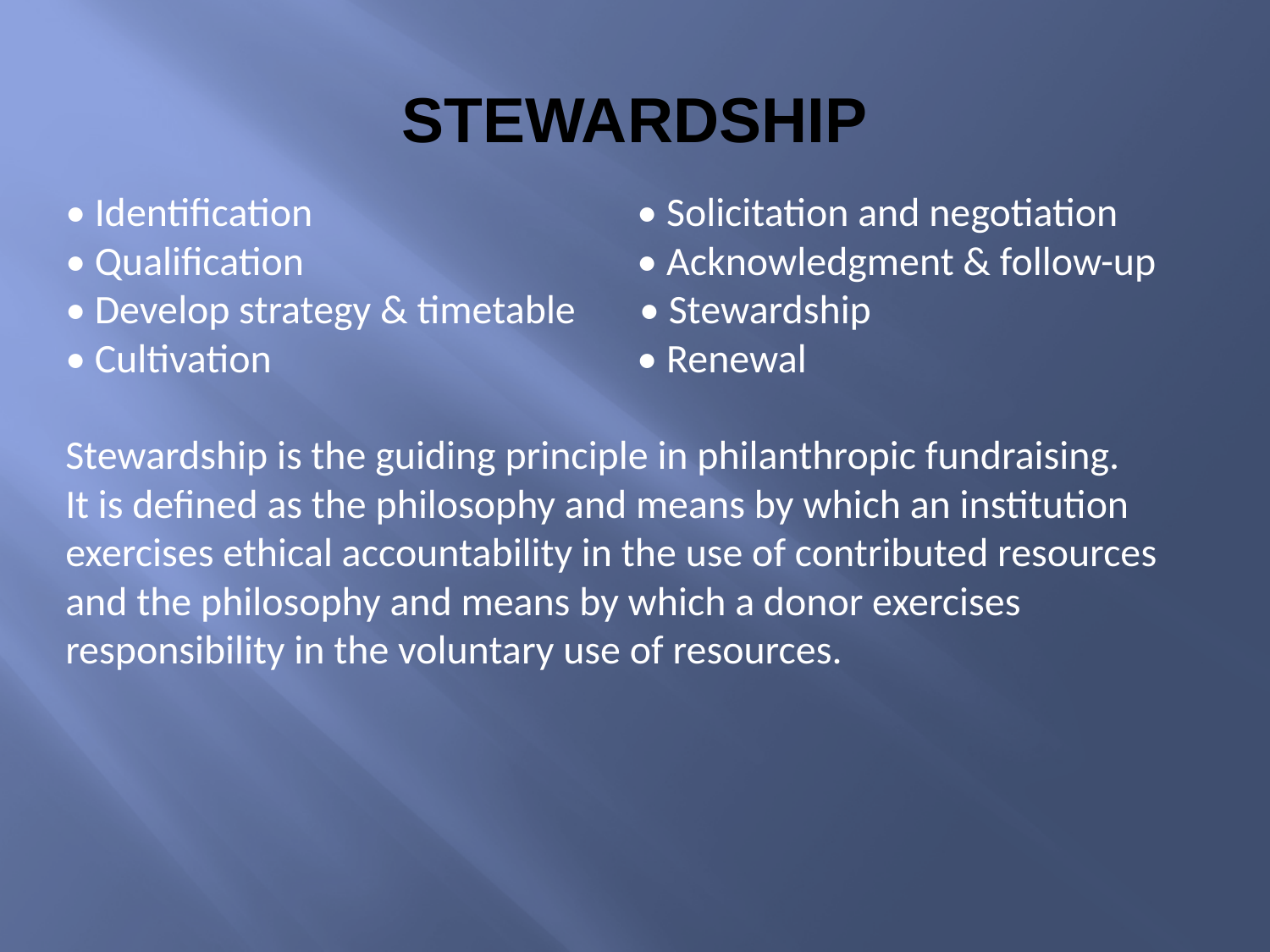

# STEWARDSHIP
• Identification	         		       • Solicitation and negotiation
• Qualification		 	       • Acknowledgment & follow-up
• Develop strategy & timetable       • Stewardship
• Cultivation			       • Renewal

Stewardship is the guiding principle in philanthropic fundraising.
It is defined as the philosophy and means by which an institution exercises ethical accountability in the use of contributed resources and the philosophy and means by which a donor exercises responsibility in the voluntary use of resources.